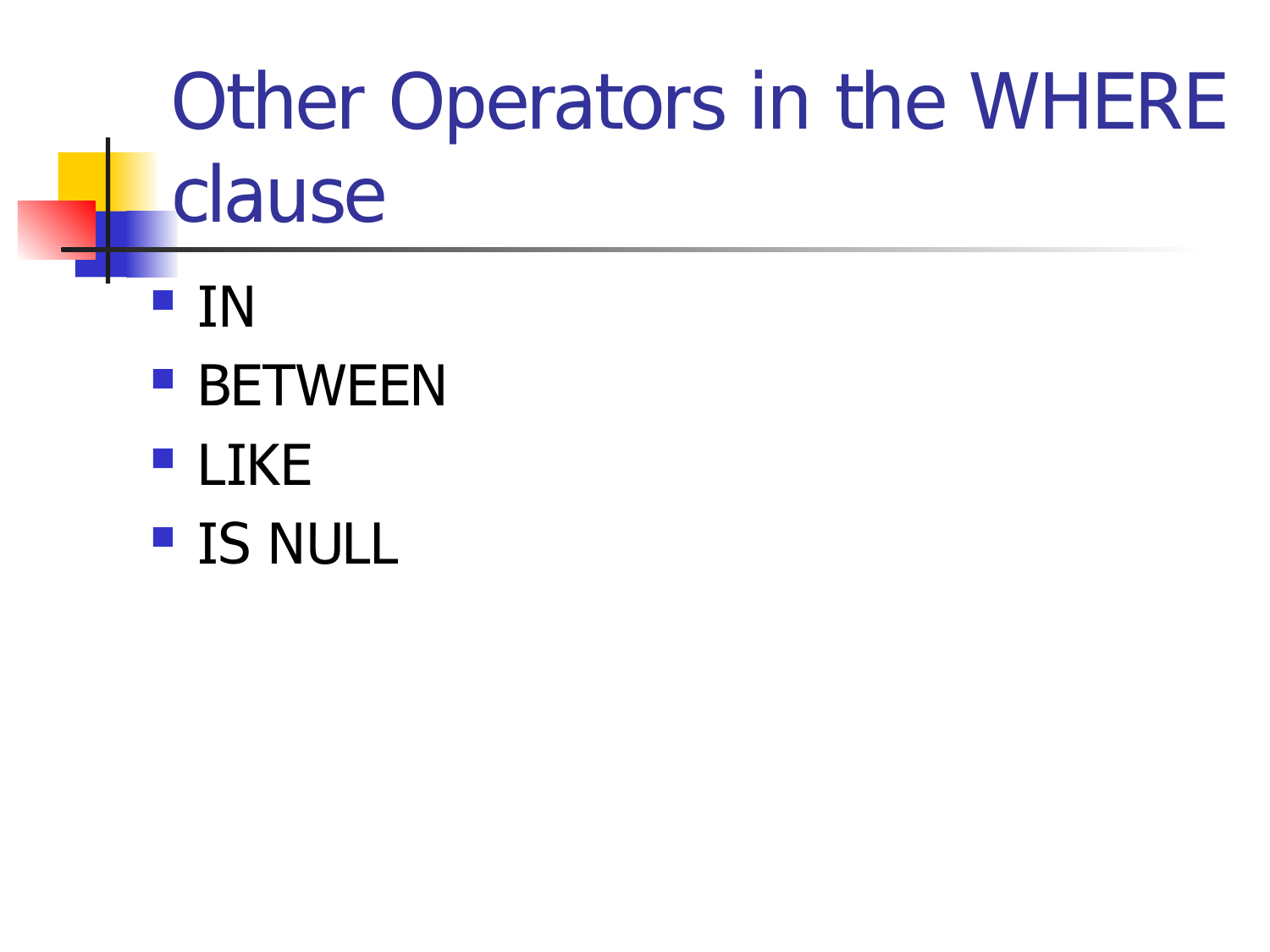

# Other Operators in the WHERE clause
IN
BETWEEN
LIKE
IS NULL